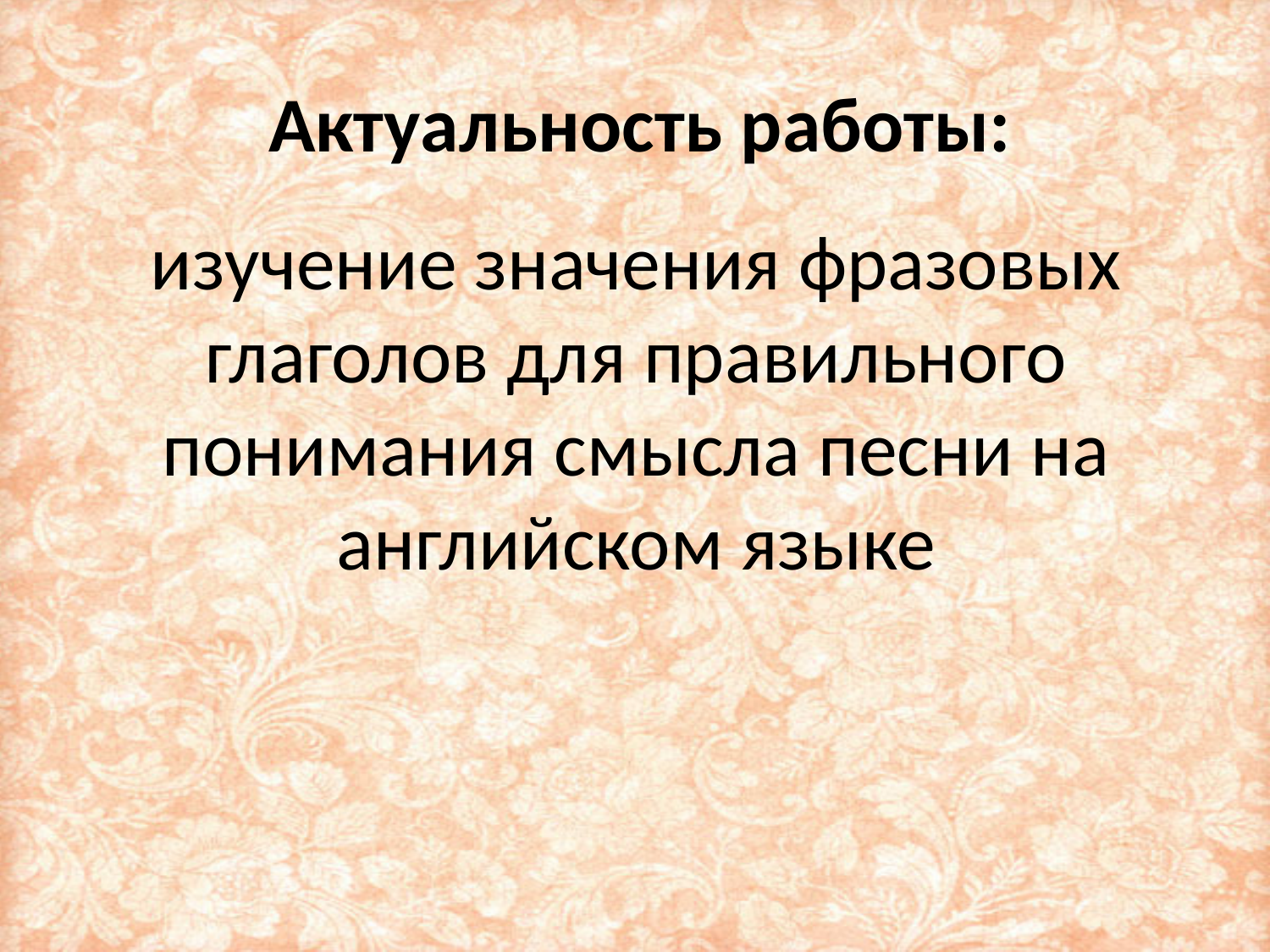

# Актуальность работы:
изучение значения фразовых глаголов для правильного понимания смысла песни на английском языке